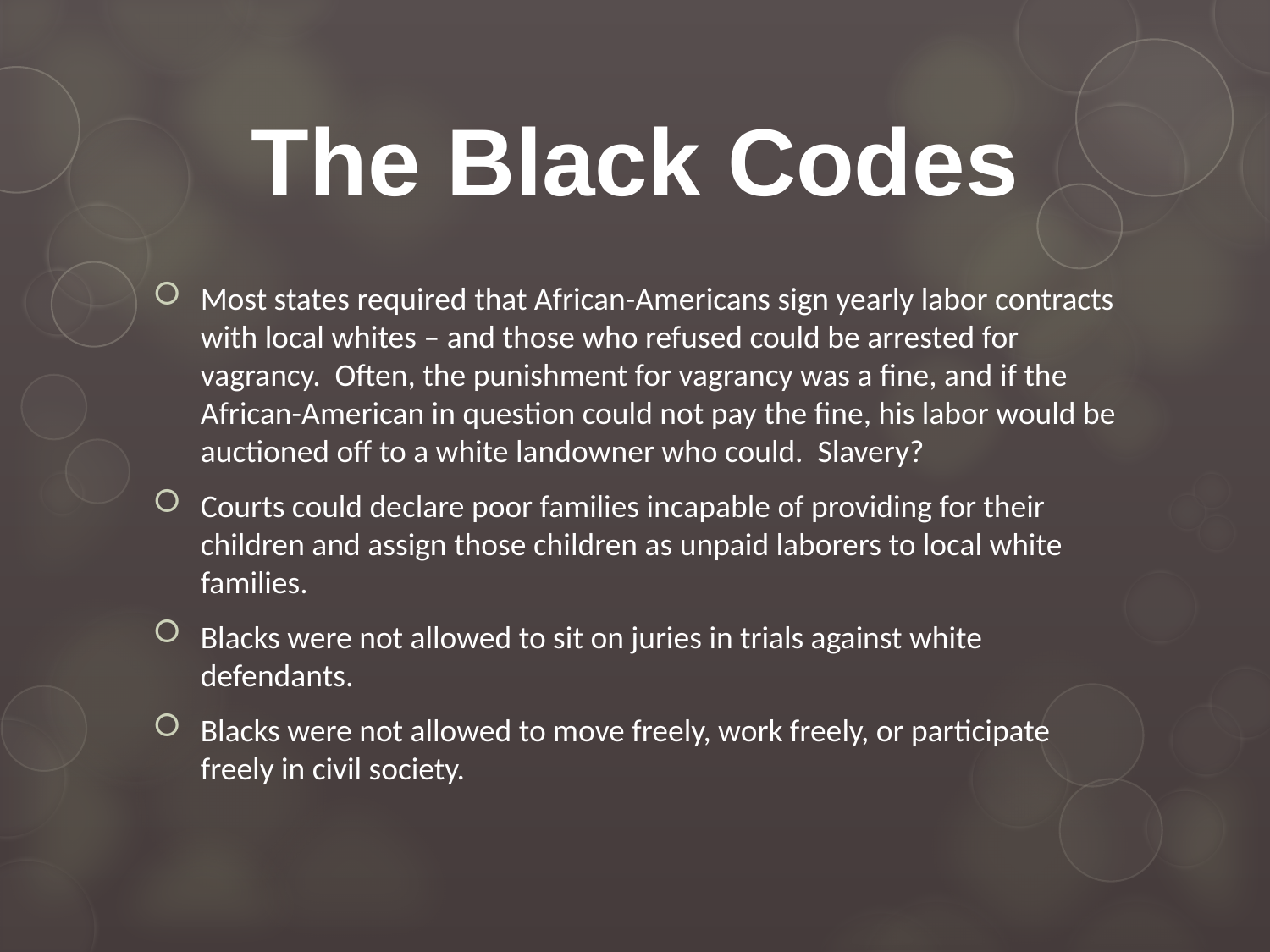

# The Black Codes
Most states required that African-Americans sign yearly labor contracts with local whites – and those who refused could be arrested for vagrancy.  Often, the punishment for vagrancy was a fine, and if the African-American in question could not pay the fine, his labor would be auctioned off to a white landowner who could.  Slavery?
Courts could declare poor families incapable of providing for their children and assign those children as unpaid laborers to local white families.
Blacks were not allowed to sit on juries in trials against white defendants.
Blacks were not allowed to move freely, work freely, or participate freely in civil society.